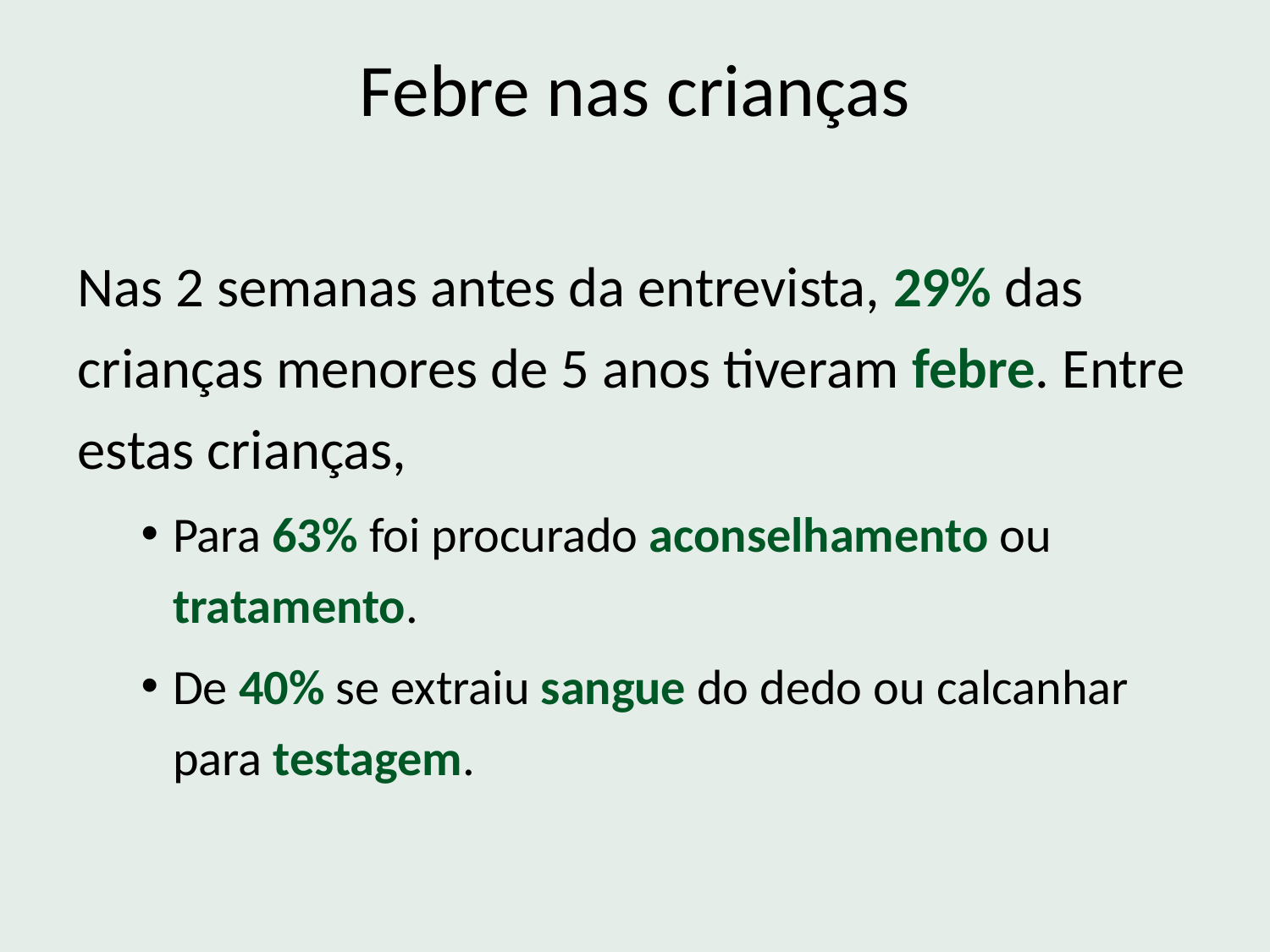

Febre nas crianças
Nas 2 semanas antes da entrevista, 29% das crianças menores de 5 anos tiveram febre. Entre estas crianças,
Para 63% foi procurado aconselhamento ou tratamento.
De 40% se extraiu sangue do dedo ou calcanhar para testagem.